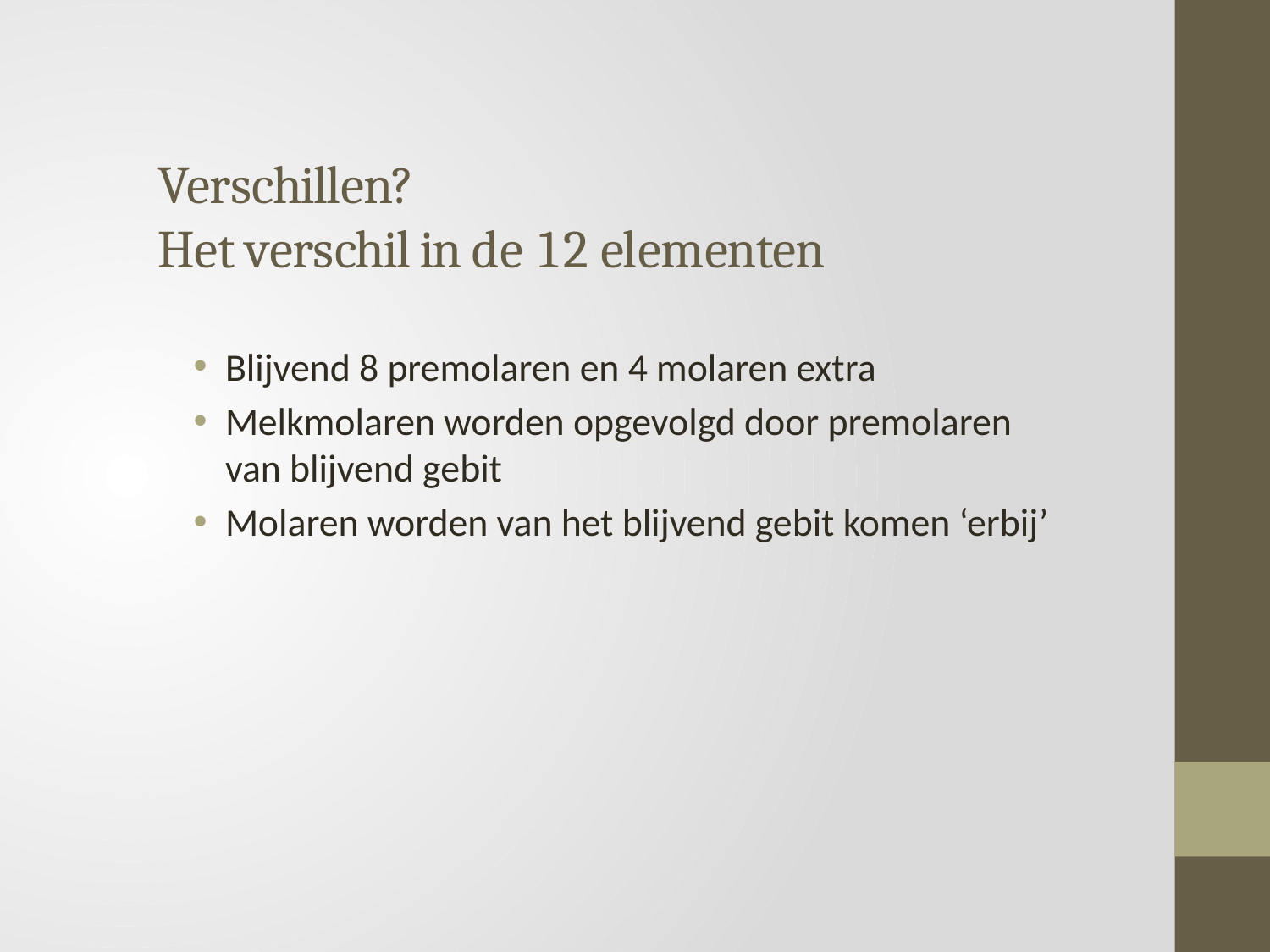

# Verschillen? Het verschil in de 12 elementen
Blijvend 8 premolaren en 4 molaren extra
Melkmolaren worden opgevolgd door premolaren van blijvend gebit
Molaren worden van het blijvend gebit komen ‘erbij’